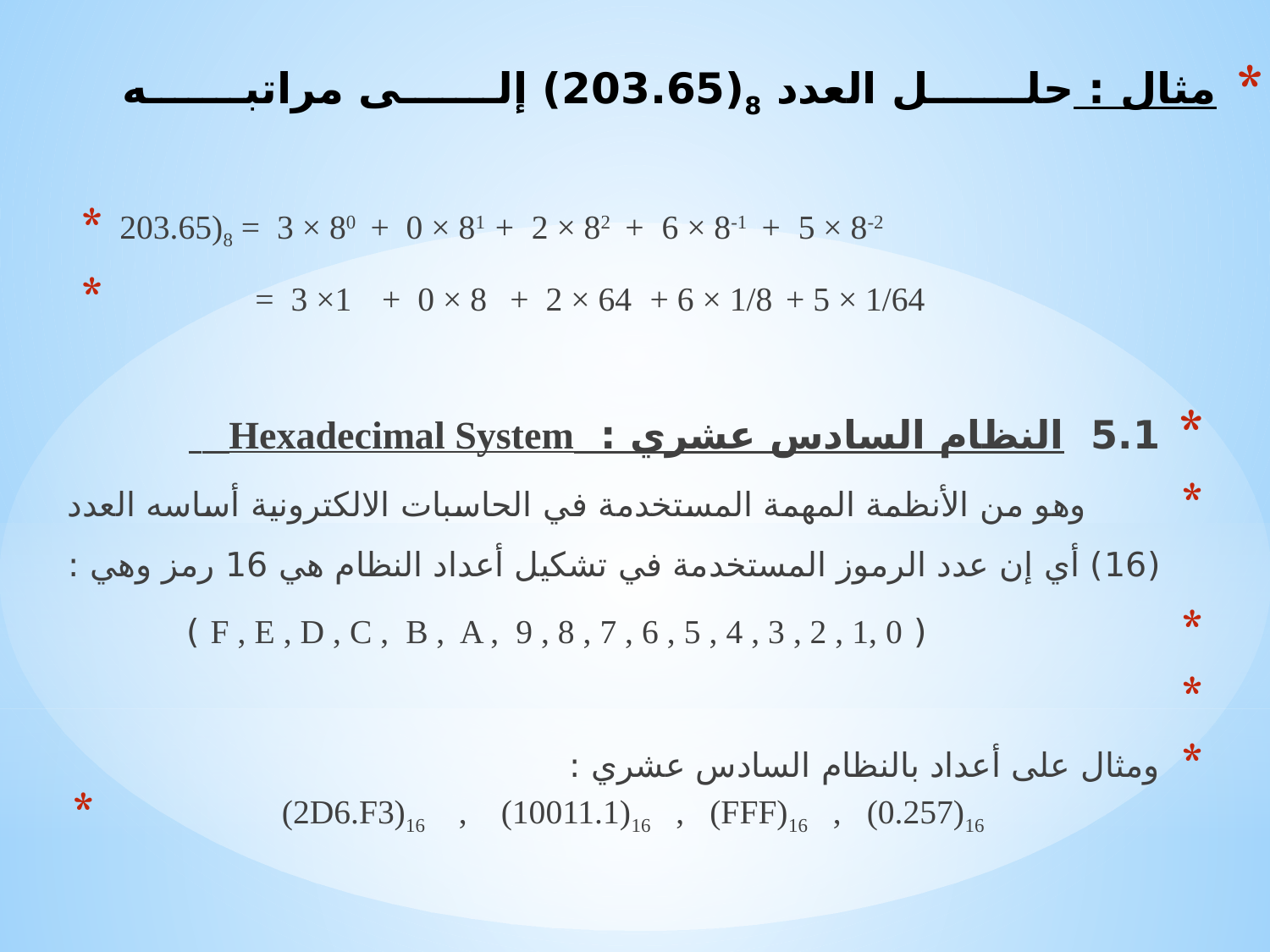

# مثال : حلل العدد 8(203.65) إلى مراتبه
203.65)8 =  3 × 80   +  0 × 81  +  2 × 82   +  6 × 8-1   +  5 × 8-2
                =  3 ×1    +  0 × 8    +  2 × 64   + 6 × 1/8  + 5 × 1/64

5.1  النظام السادس عشري :  Hexadecimal System
       وهو من الأنظمة المهمة المستخدمة في الحاسبات الالكترونية أساسه العدد (16) أي إن عدد الرموز المستخدمة في تشكيل أعداد النظام هي 16 رمز وهي :
                      ( F , E , D , C ,  B ,  A ,  9 , 8 , 7 , 6 , 5 , 4 , 3 , 2 , 1, 0 )

ومثال على أعداد بالنظام السادس عشري :
                      (2D6.F3)16    ,    (10011.1)16   ,   (FFF)16   ,   (0.257)16